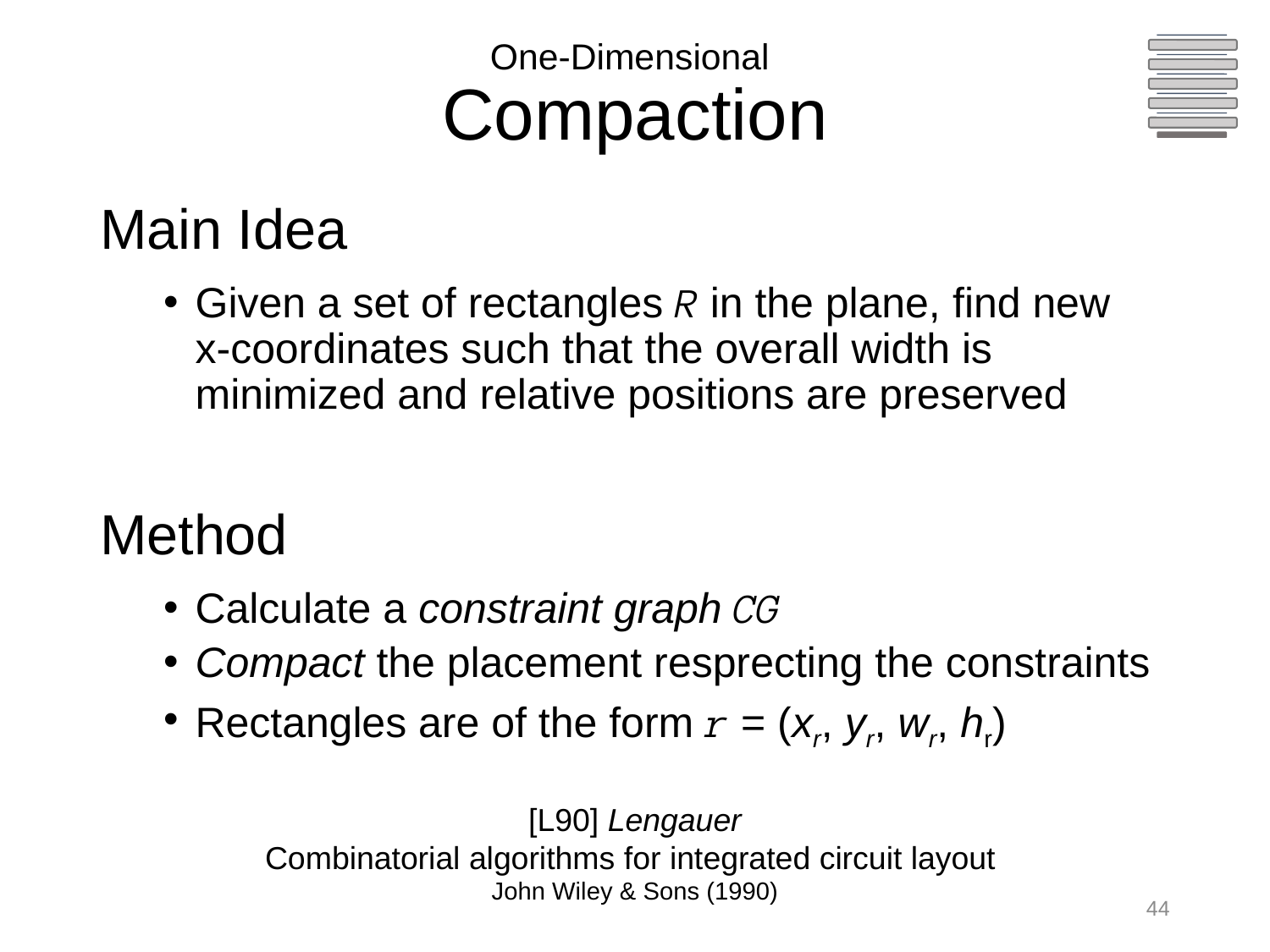

# One-Dimensional Compaction
Main Idea
Given a set of rectangles R in the plane, find new
x-coordinates such that the overall width is minimized and relative positions are preserved

Method
Calculate a constraint graph CG
Compact the placement resprecting the constraints
Rectangles are of the form r = (xr, yr, wr, hr)
[L90] Lengauer
Combinatorial algorithms for integrated circuit layout
John Wiley & Sons (1990)
44